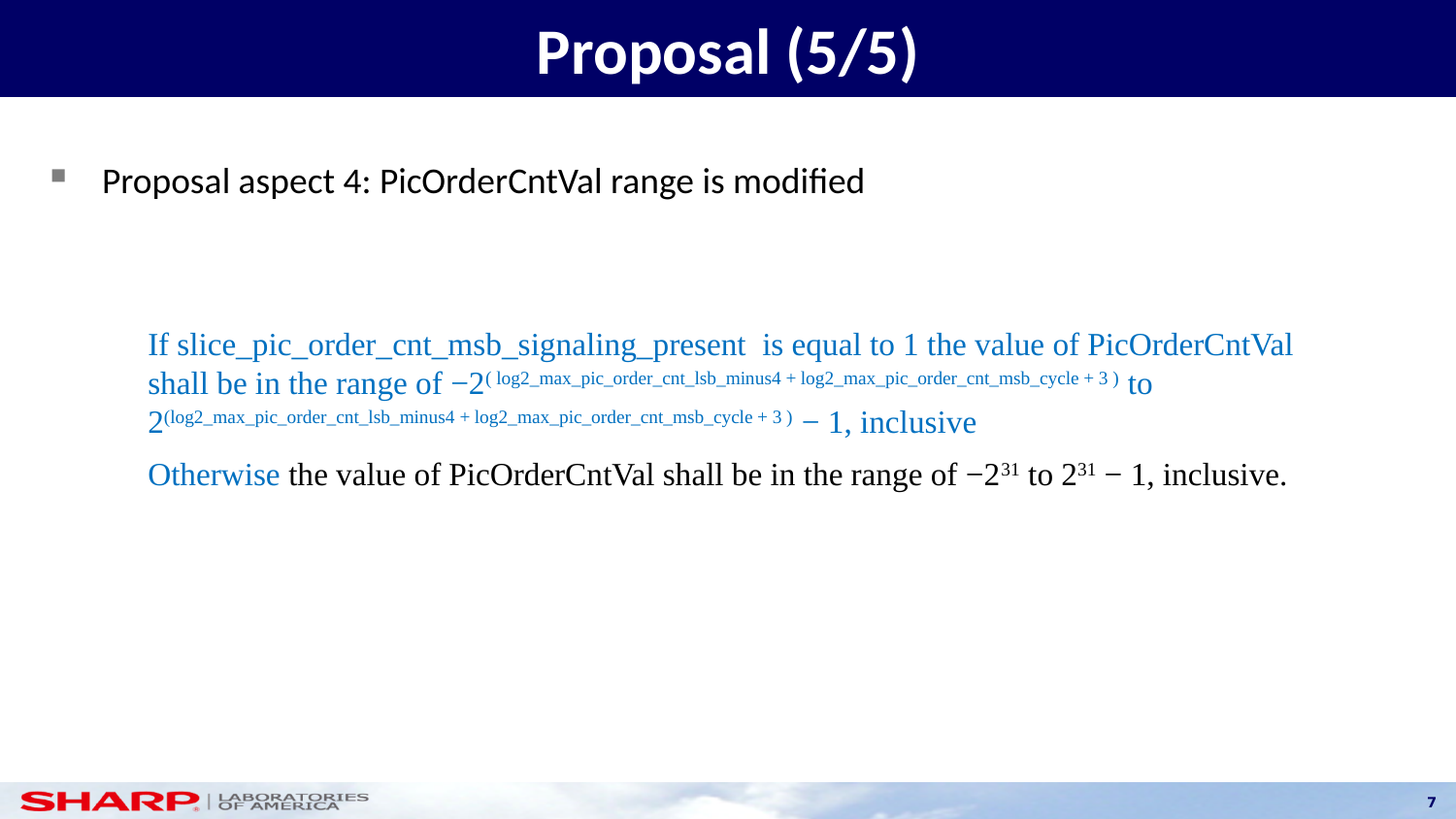

# Proposal (5/5)
Proposal aspect 4: PicOrderCntVal range is modified

If slice_pic_order_cnt_msb_signaling_present  is equal to 1 the value of PicOrderCntVal shall be in the range of −2( log2_max_pic_order_cnt_lsb_minus4 + log2_max_pic_order_cnt_msb_cycle + 3 ) to 2(log2_max_pic_order_cnt_lsb_minus4 + log2_max_pic_order_cnt_msb_cycle + 3 ) − 1, inclusive
Otherwise the value of PicOrderCntVal shall be in the range of −231 to 231 − 1, inclusive.